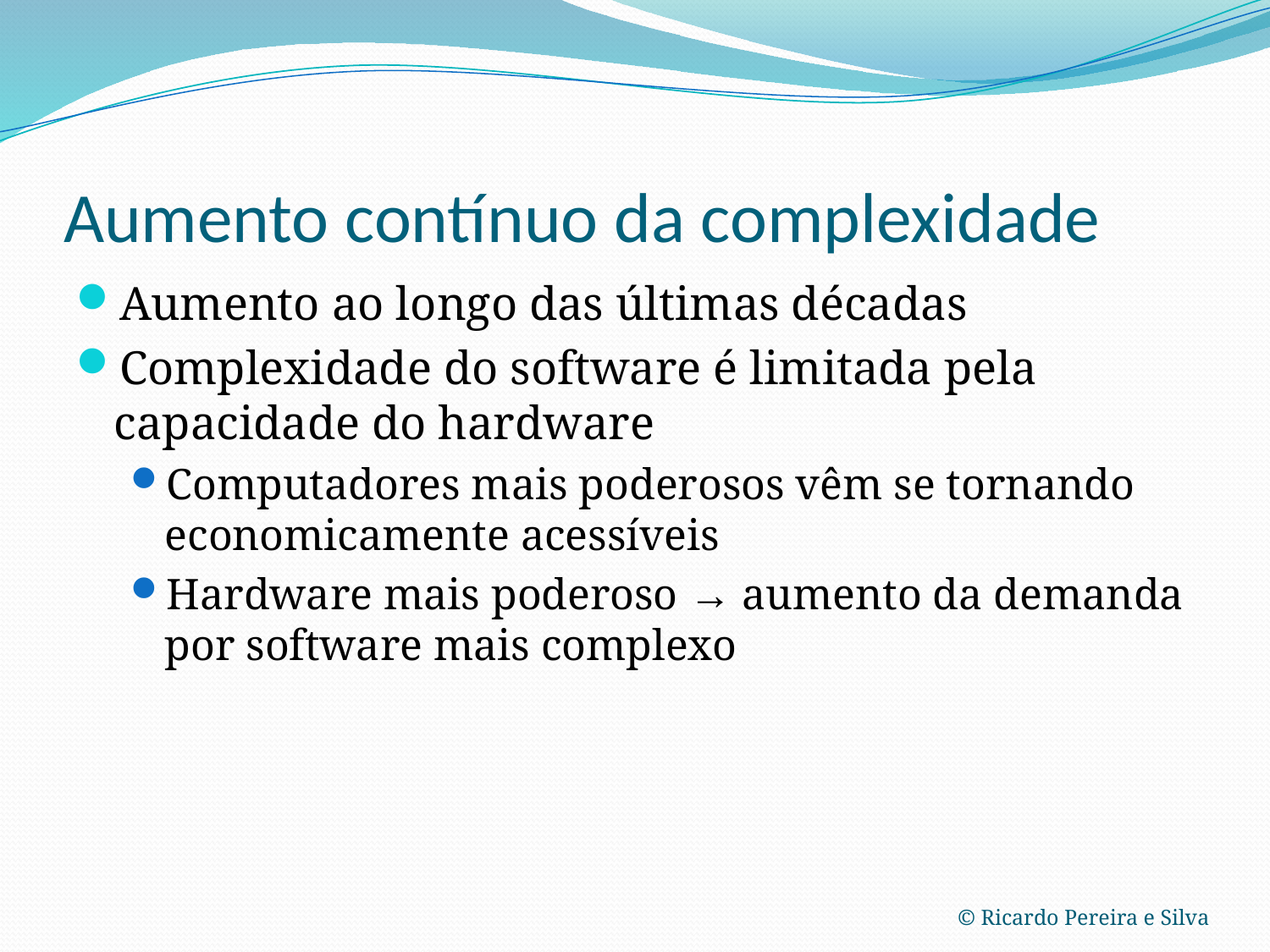

# Aumento contínuo da complexidade
Aumento ao longo das últimas décadas
Complexidade do software é limitada pela capacidade do hardware
Computadores mais poderosos vêm se tornando economicamente acessíveis
Hardware mais poderoso → aumento da demanda por software mais complexo

© Ricardo Pereira e Silva